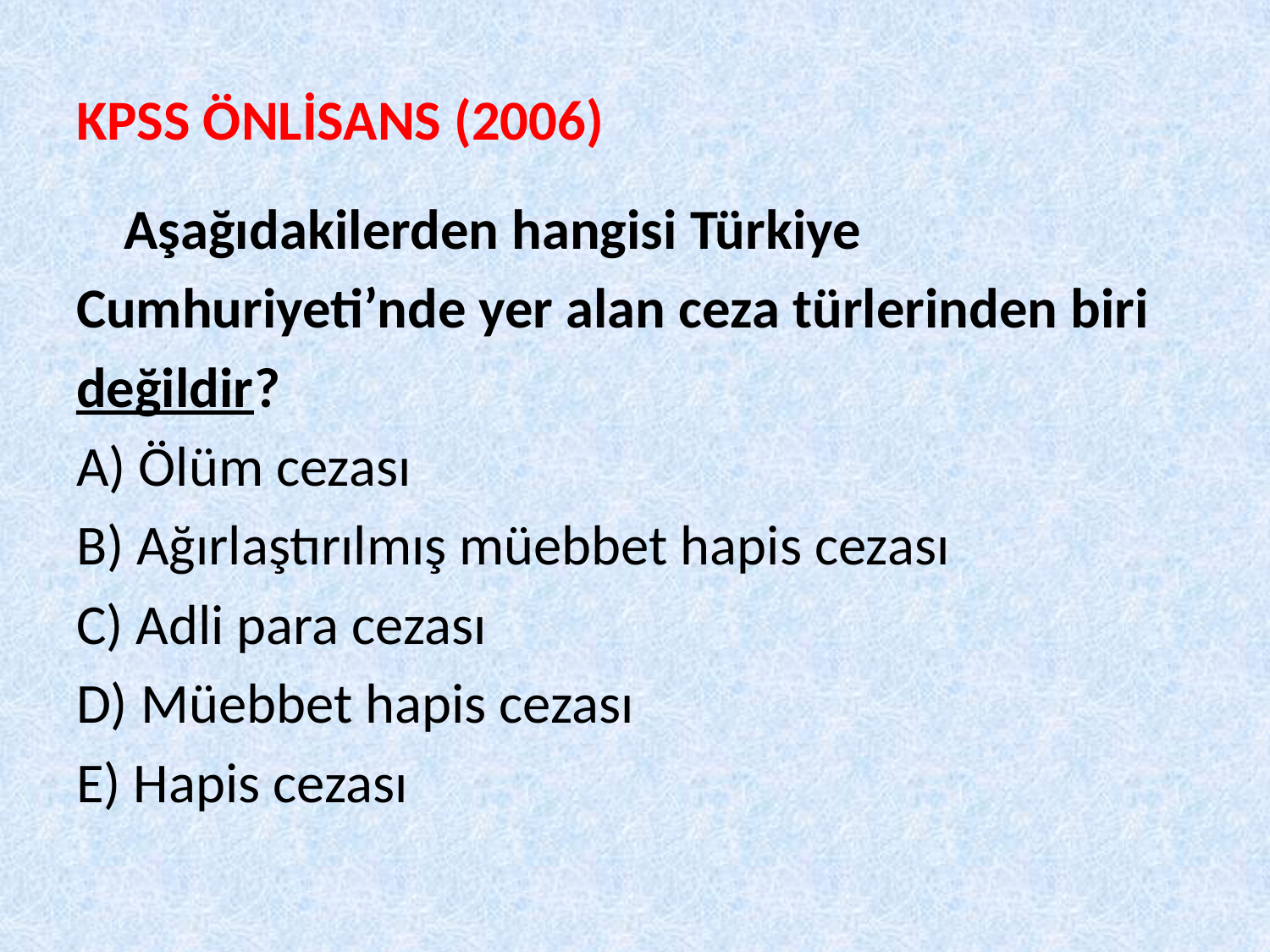

# KPSS ÖNLİSANS (2006)
	Aşağıdakilerden hangisi Türkiye
Cumhuriyeti’nde yer alan ceza türlerinden biri
değildir?
A) Ölüm cezası
B) Ağırlaştırılmış müebbet hapis cezası
C) Adli para cezası
D) Müebbet hapis cezası
E) Hapis cezası